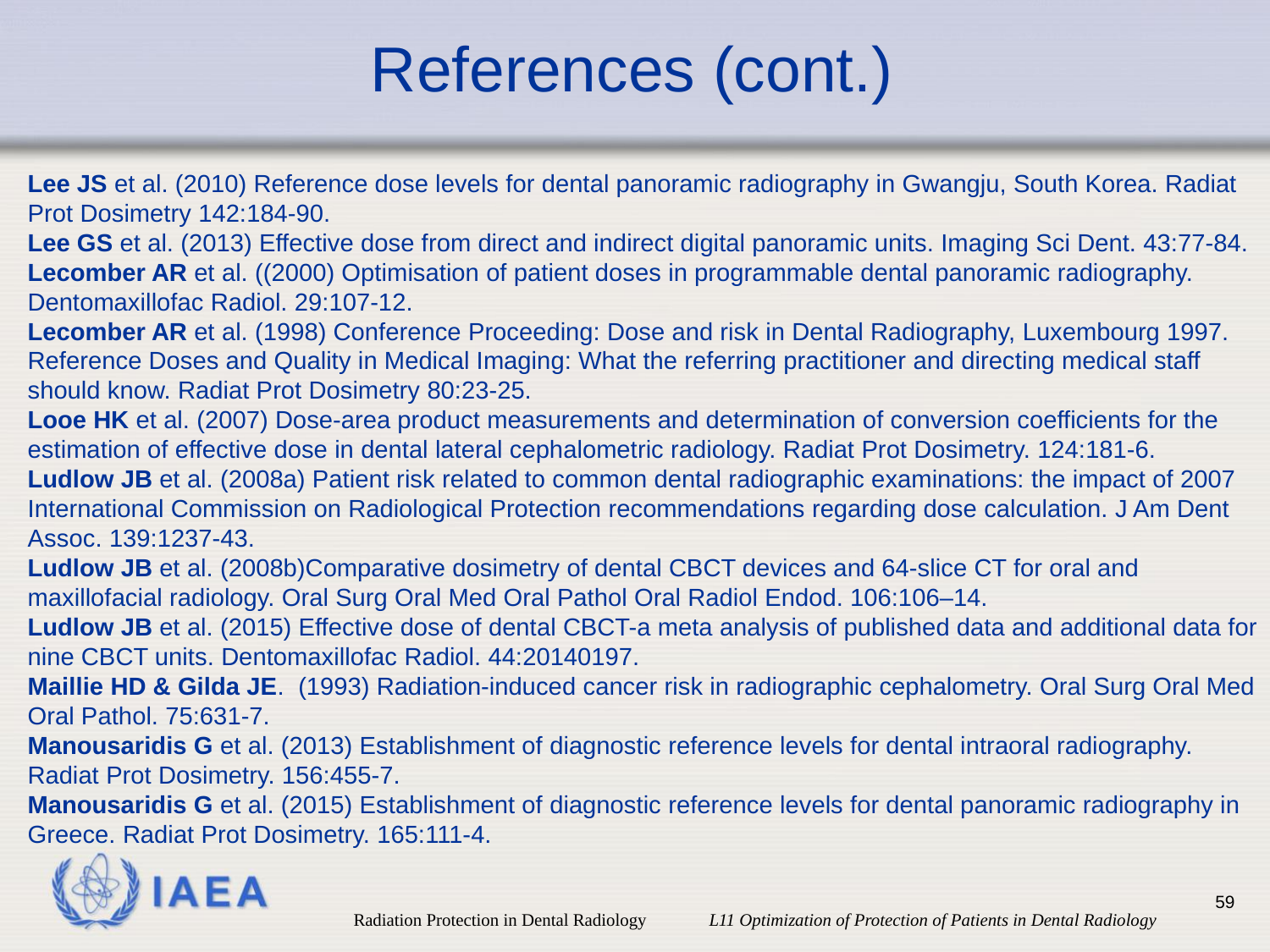

# References (cont.)
Lee JS et al. (2010) Reference dose levels for dental panoramic radiography in Gwangju, South Korea. Radiat Prot Dosimetry 142:184-90.
Lee GS et al. (2013) Effective dose from direct and indirect digital panoramic units. Imaging Sci Dent. 43:77-84.
Lecomber AR et al. ((2000) Optimisation of patient doses in programmable dental panoramic radiography. Dentomaxillofac Radiol. 29:107-12.
Lecomber AR et al. (1998) Conference Proceeding: Dose and risk in Dental Radiography, Luxembourg 1997. Reference Doses and Quality in Medical Imaging: What the referring practitioner and directing medical staff should know. Radiat Prot Dosimetry 80:23-25.
Looe HK et al. (2007) Dose-area product measurements and determination of conversion coefficients for the estimation of effective dose in dental lateral cephalometric radiology. Radiat Prot Dosimetry. 124:181-6.
Ludlow JB et al. (2008a) Patient risk related to common dental radiographic examinations: the impact of 2007 International Commission on Radiological Protection recommendations regarding dose calculation. J Am Dent Assoc. 139:1237-43.
Ludlow JB et al. (2008b)Comparative dosimetry of dental CBCT devices and 64-slice CT for oral and maxillofacial radiology. Oral Surg Oral Med Oral Pathol Oral Radiol Endod. 106:106–14.
Ludlow JB et al. (2015) Effective dose of dental CBCT-a meta analysis of published data and additional data for nine CBCT units. Dentomaxillofac Radiol. 44:20140197.
Maillie HD & Gilda JE.  (1993) Radiation-induced cancer risk in radiographic cephalometry. Oral Surg Oral Med Oral Pathol. 75:631-7.
Manousaridis G et al. (2013) Establishment of diagnostic reference levels for dental intraoral radiography. Radiat Prot Dosimetry. 156:455-7.
Manousaridis G et al. (2015) Establishment of diagnostic reference levels for dental panoramic radiography in Greece. Radiat Prot Dosimetry. 165:111-4.
59
Radiation Protection in Dental Radiology              L11 Optimization of Protection of Patients in Dental Radiology